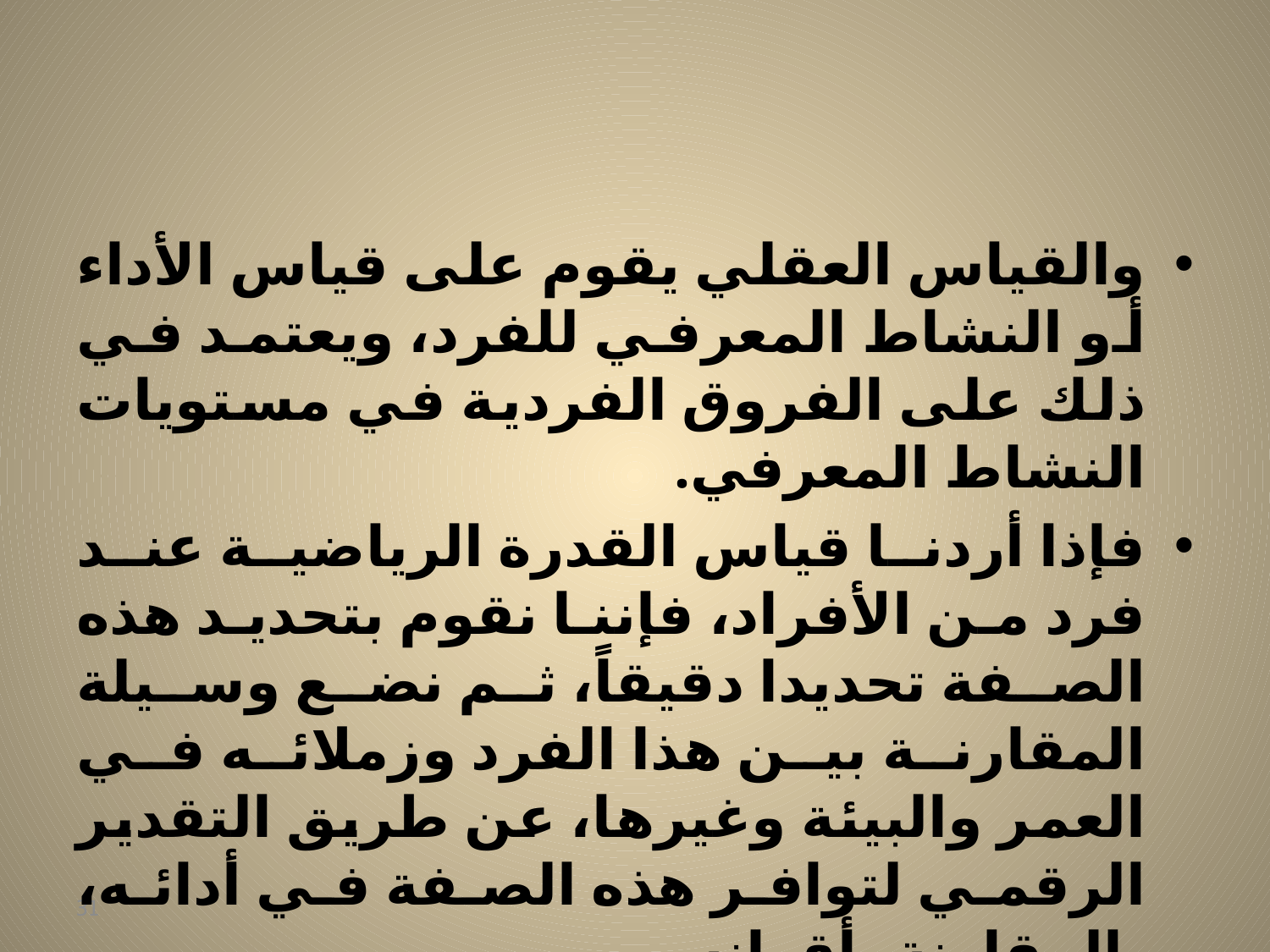

#
والقياس العقلي يقوم على قياس الأداء أو النشاط المعرفي للفرد، ويعتمد في ذلك على الفروق الفردية في مستويات النشاط المعرفي.
فإذا أردنا قياس القدرة الرياضية عند فرد من الأفراد، فإننا نقوم بتحديد هذه الصفة تحديدا دقيقاً، ثم نضع وسيلة المقارنة بين هذا الفرد وزملائه في العمر والبيئة وغيرها، عن طريق التقدير الرقمي لتوافر هذه الصفة في أدائه، بالمقارنة بأقرانه.

31